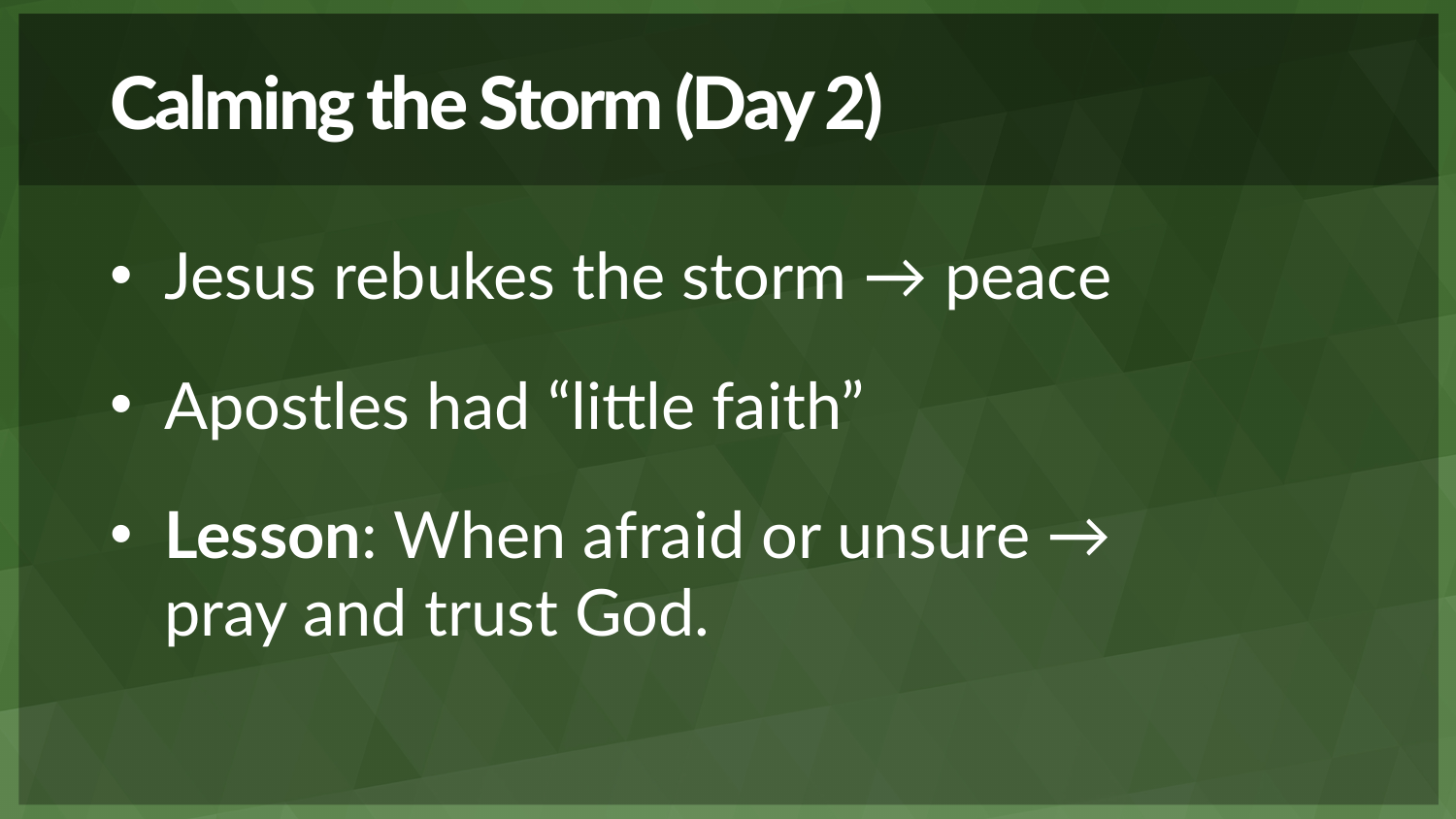

# Calming the Storm (Day 2)
Jesus rebukes the storm → peace
Apostles had “little faith”
Lesson: When afraid or unsure →
pray and trust God.